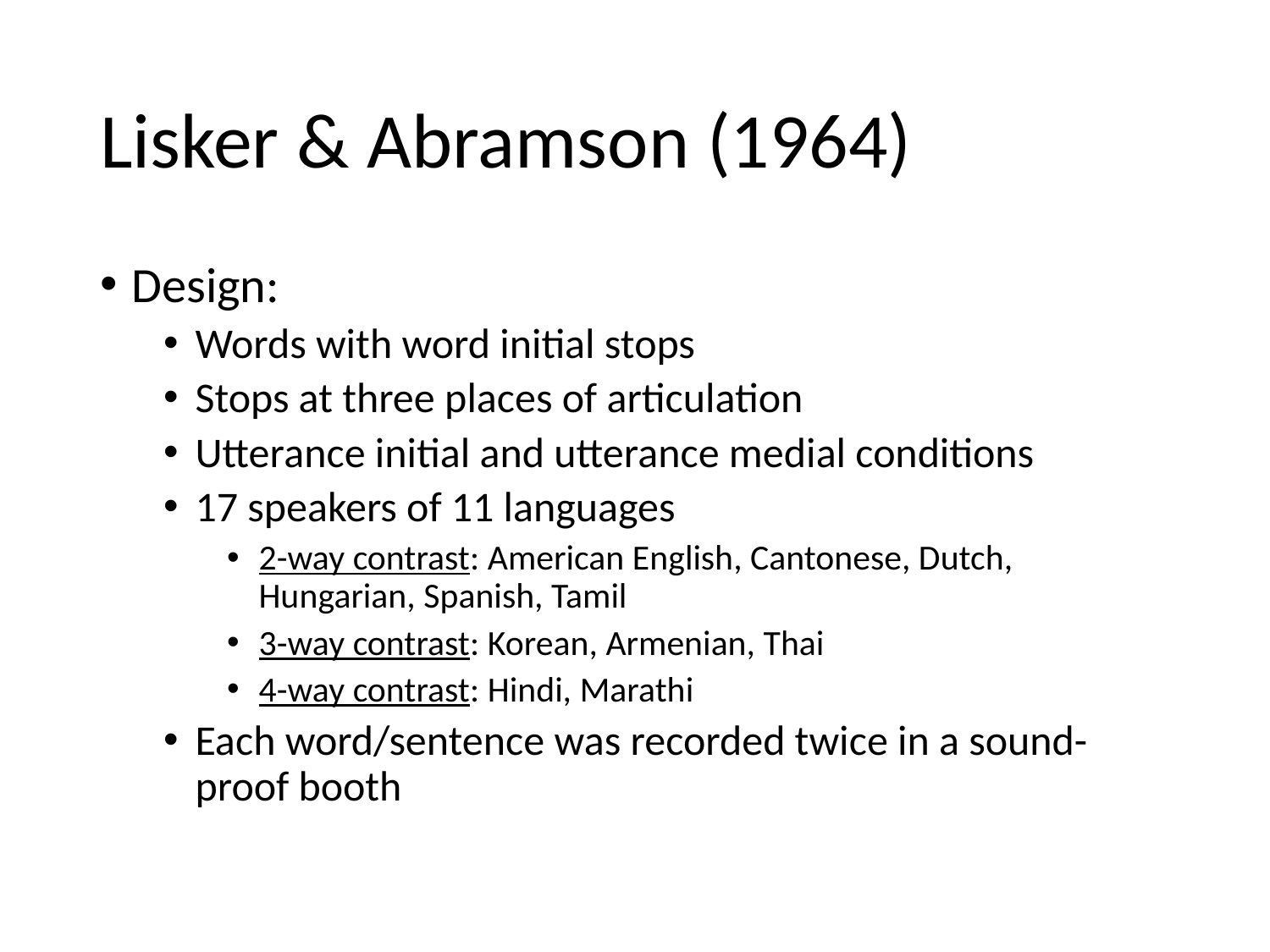

# Lisker & Abramson (1964)
Design:
Words with word initial stops
Stops at three places of articulation
Utterance initial and utterance medial conditions
17 speakers of 11 languages
2-way contrast: American English, Cantonese, Dutch, Hungarian, Spanish, Tamil
3-way contrast: Korean, Armenian, Thai
4-way contrast: Hindi, Marathi
Each word/sentence was recorded twice in a sound-proof booth